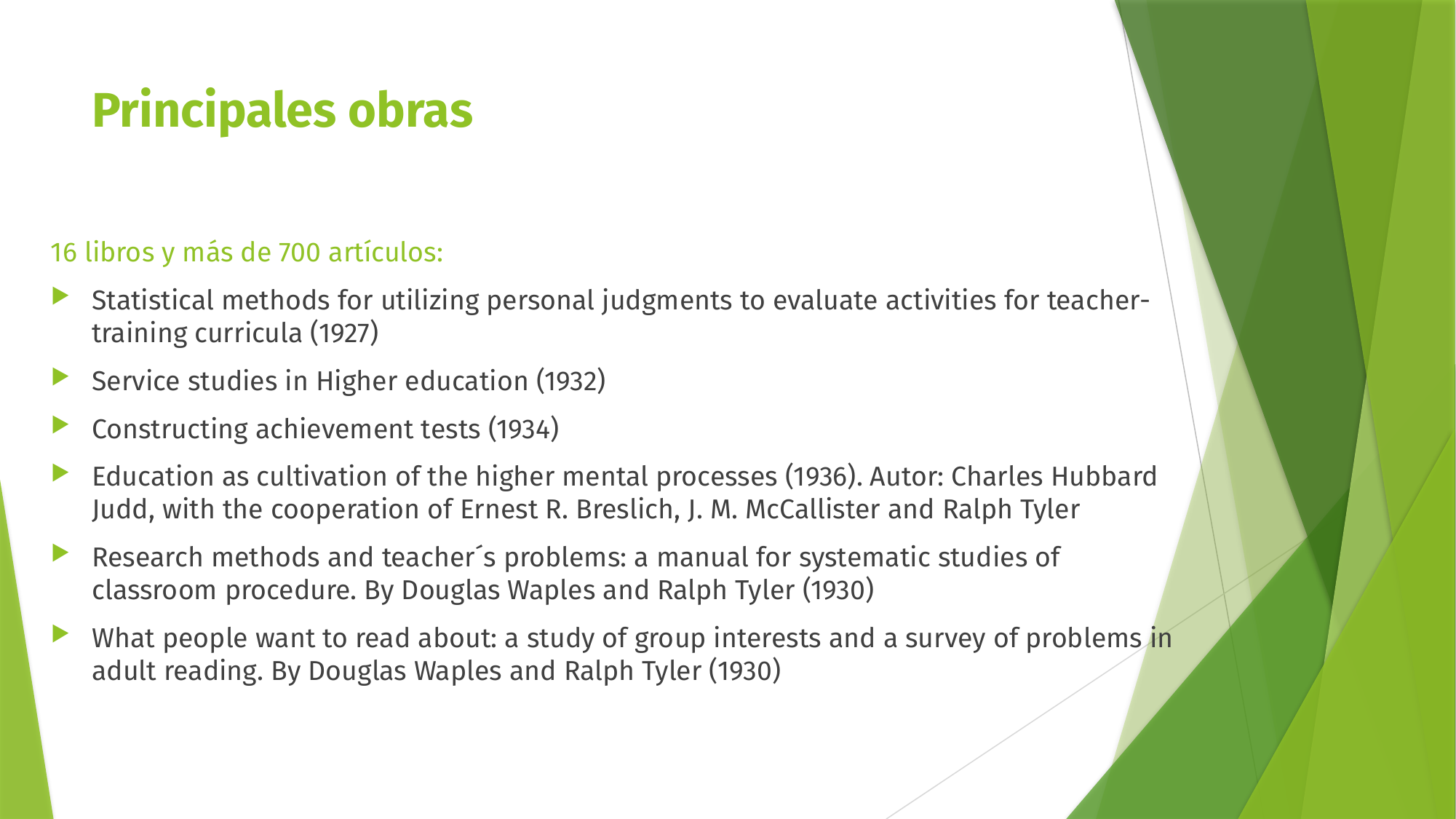

# Principales obras
16 libros y más de 700 artículos:
Statistical methods for utilizing personal judgments to evaluate activities for teacher-training curricula (1927)
Service studies in Higher education (1932)
Constructing achievement tests (1934)
Education as cultivation of the higher mental processes (1936). Autor: Charles Hubbard Judd, with the cooperation of Ernest R. Breslich, J. M. McCallister and Ralph Tyler
Research methods and teacher´s problems: a manual for systematic studies of classroom procedure. By Douglas Waples and Ralph Tyler (1930)
What people want to read about: a study of group interests and a survey of problems in adult reading. By Douglas Waples and Ralph Tyler (1930)